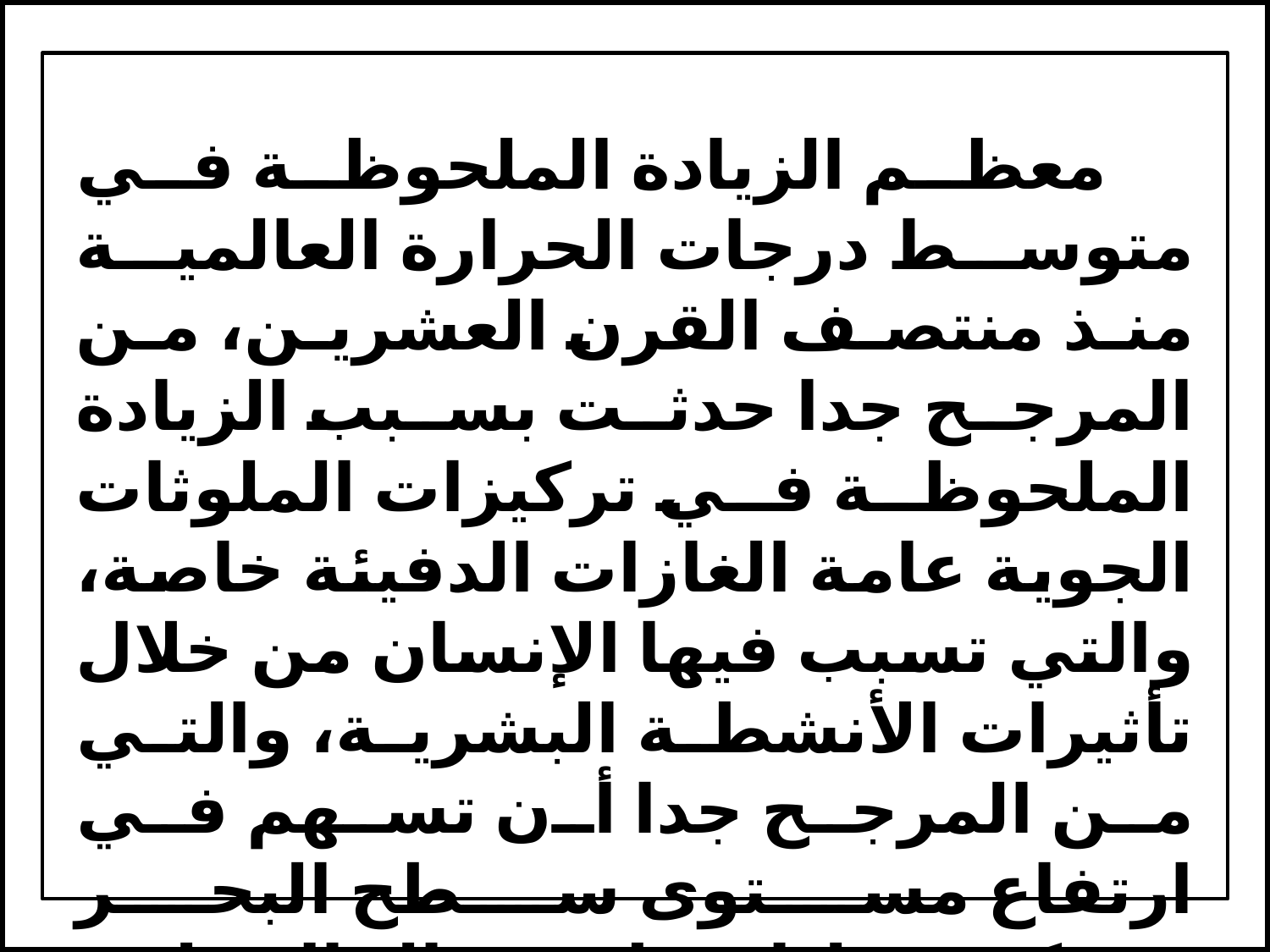

معظم الزيادة الملحوظة في متوسط ​​درجات الحرارة العالمية منذ منتصف القرن العشرين، من المرجح جدا حدثت بسبب الزيادة الملحوظة في تركيزات الملوثات الجوية عامة الغازات الدفيئة خاصة، والتي تسبب فيها الإنسان من خلال تأثيرات الأنشطة البشرية، والتي من المرجح جدا أن تسهم في ارتفاع مستوى سطح البحر وينعكس ذلك بطبيعة الحال على الحياة البشرية.